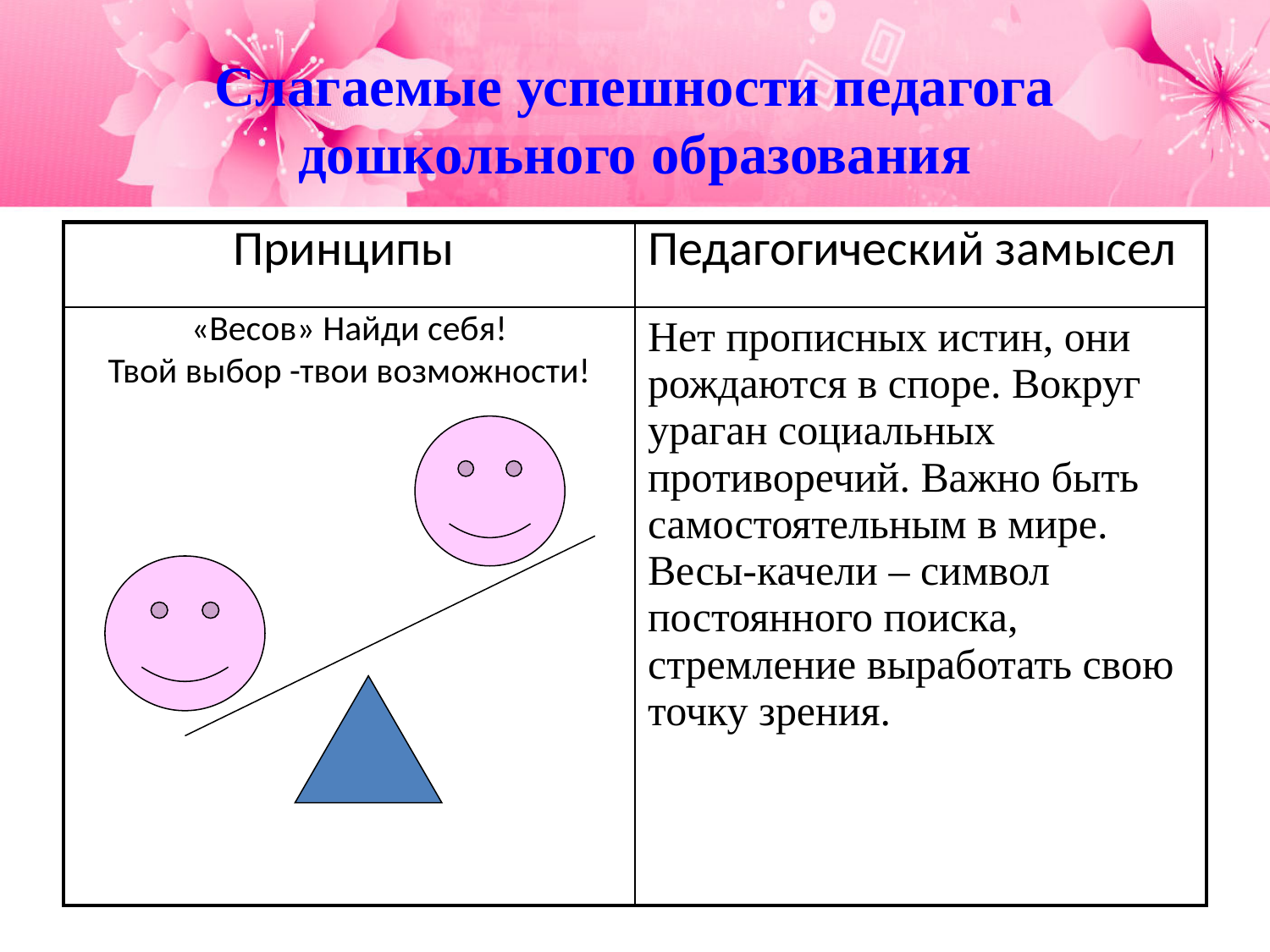

Слагаемые успешности педагога дошкольного образования
| Принципы | Педагогический замысел |
| --- | --- |
| «Весов» Найди себя! Твой выбор -твои возможности! | Нет прописных истин, они рождаются в споре. Вокруг ураган социальных противоречий. Важно быть самостоятельным в мире. Весы-качели – символ постоянного поиска, стремление выработать свою точку зрения. |